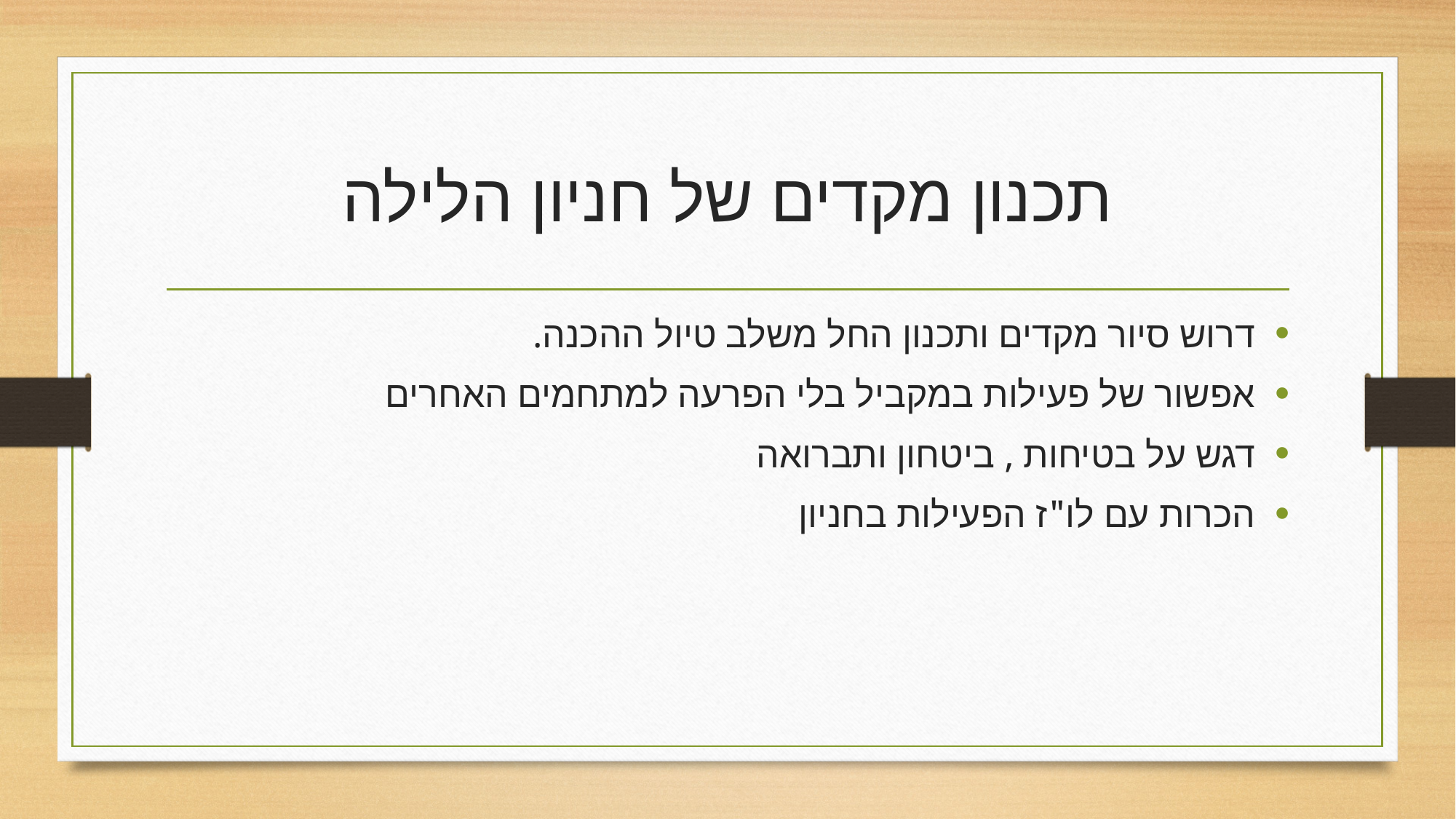

# תכנון מקדים של חניון הלילה
דרוש סיור מקדים ותכנון החל משלב טיול ההכנה.
אפשור של פעילות במקביל בלי הפרעה למתחמים האחרים
דגש על בטיחות , ביטחון ותברואה
הכרות עם לו"ז הפעילות בחניון